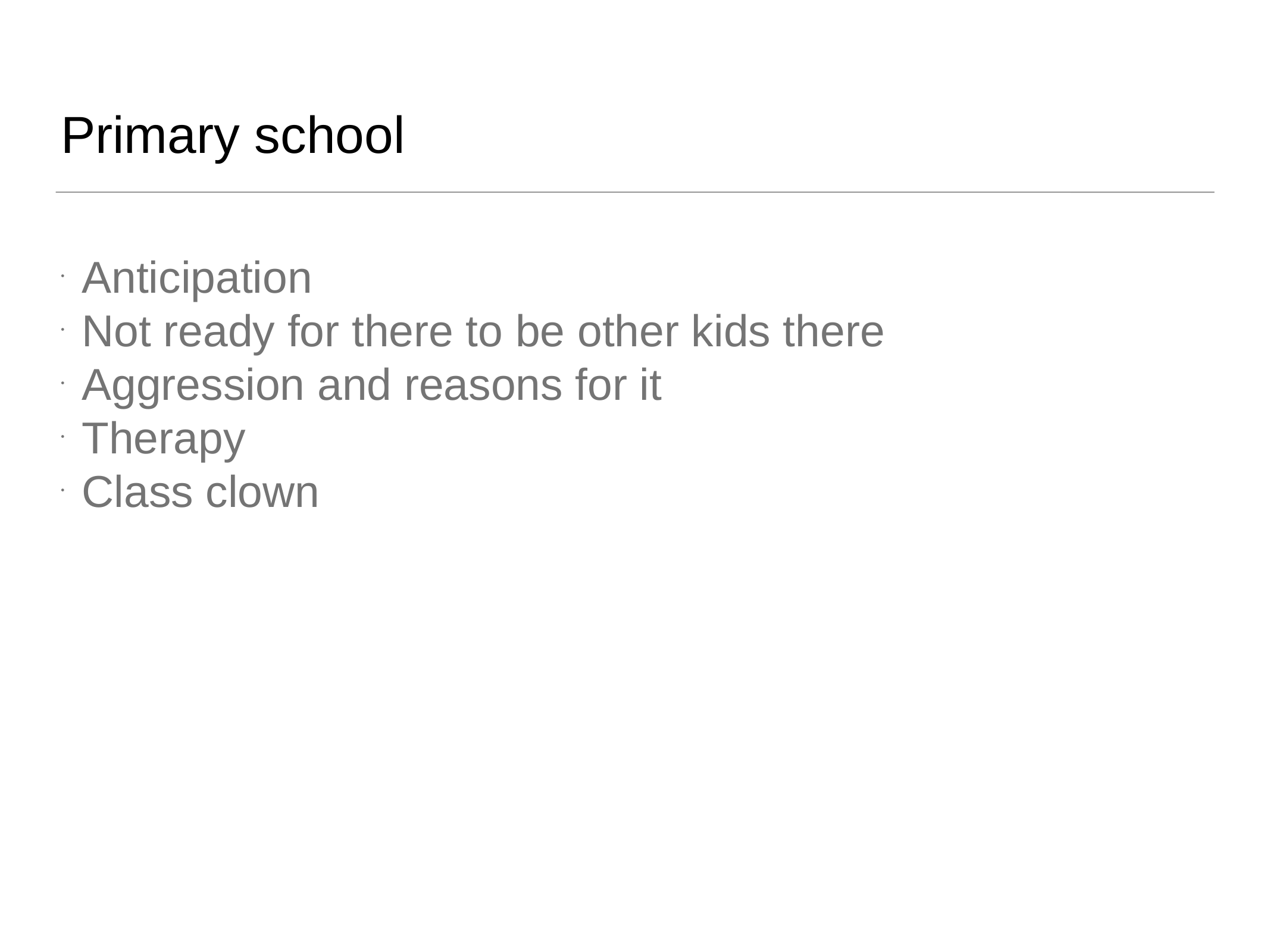

Primary school

Anticipation
Not ready for there to be other kids there
Aggression and reasons for it
Therapy
Class clown